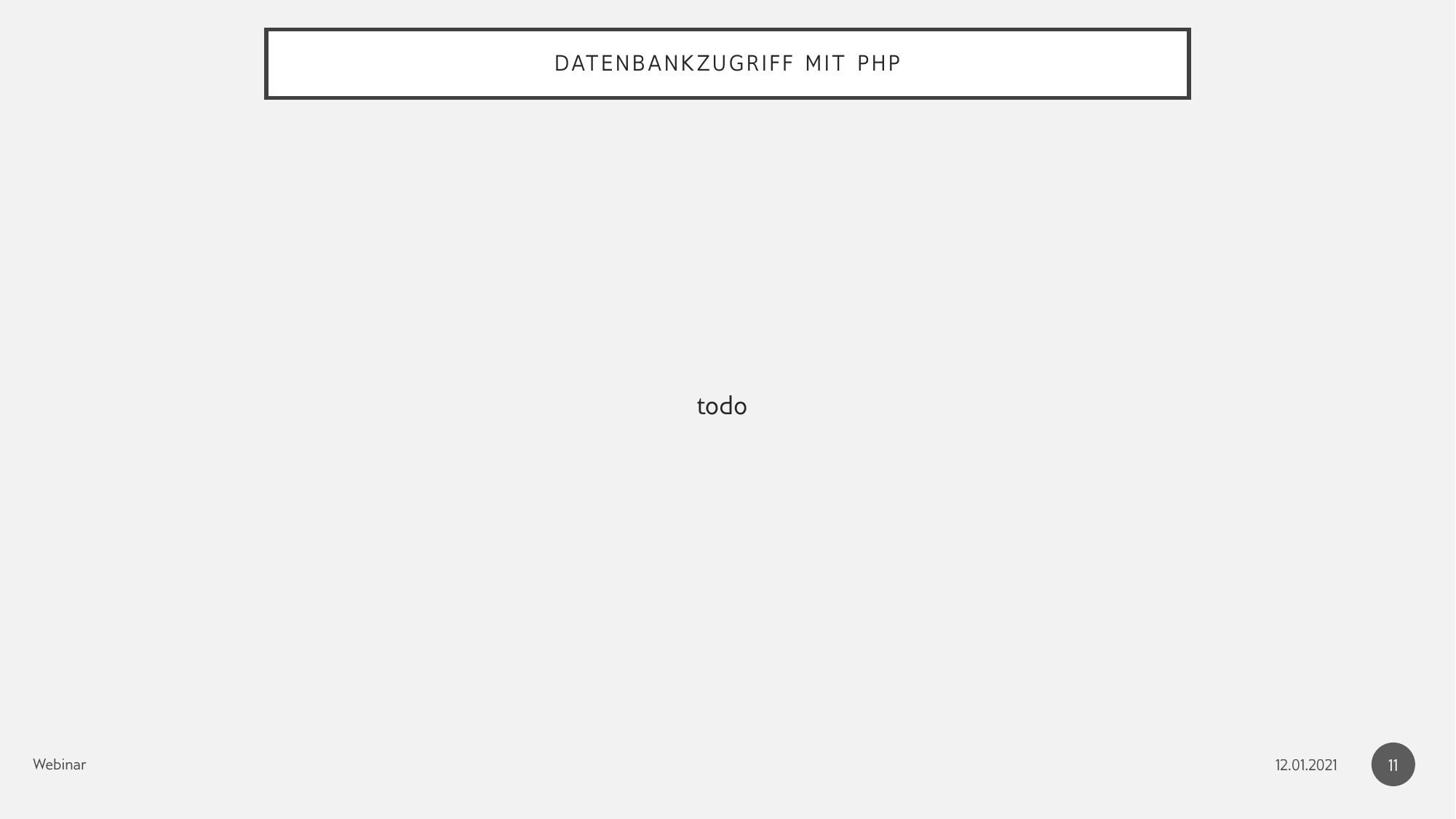

# Datenbankzugriff mit PHP
todo
11
Webinar
12.01.2021